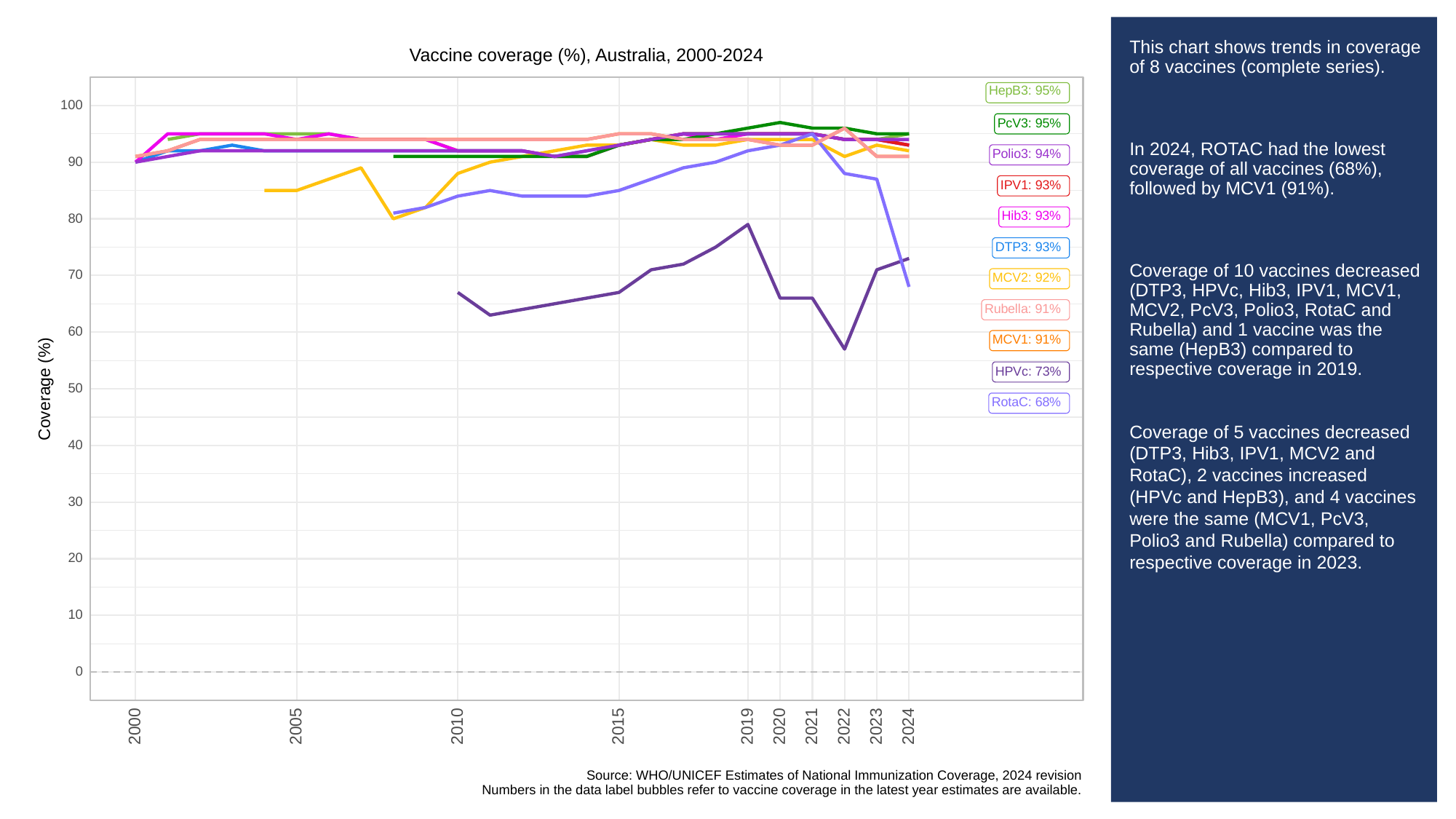

# This chart shows trends in coverage of 8 vaccines (complete series).

In 2024, ROTAC had the lowest coverage of all vaccines (68%), followed by MCV1 (91%).

Coverage of 10 vaccines decreased (DTP3, HPVc, Hib3, IPV1, MCV1, MCV2, PcV3, Polio3, RotaC and Rubella) and 1 vaccine was the same (HepB3) compared to respective coverage in 2019.

Coverage of 5 vaccines decreased (DTP3, Hib3, IPV1, MCV2 and RotaC), 2 vaccines increased (HPVc and HepB3), and 4 vaccines were the same (MCV1, PcV3, Polio3 and Rubella) compared to respective coverage in 2023.

Vaccine coverage (%), Australia, 2000-2024

HepB3: 95%

100

PcV3: 95%

Polio3: 94%

90

IPV1: 93%

Hib3: 93%
80

DTP3: 93%

70
MCV2: 92%

Rubella: 91%
60

MCV1: 91%

HPVc: 73%
Coverage (%)
50

RotaC: 68%

40

30

20

10

0

2023
2000
2005
2010
2015
2019
2020
2021
2022
2024
Source: WHO/UNICEF Estimates of National Immunization Coverage, 2024 revision
Numbers in the data label bubbles refer to vaccine coverage in the latest year estimates are available.